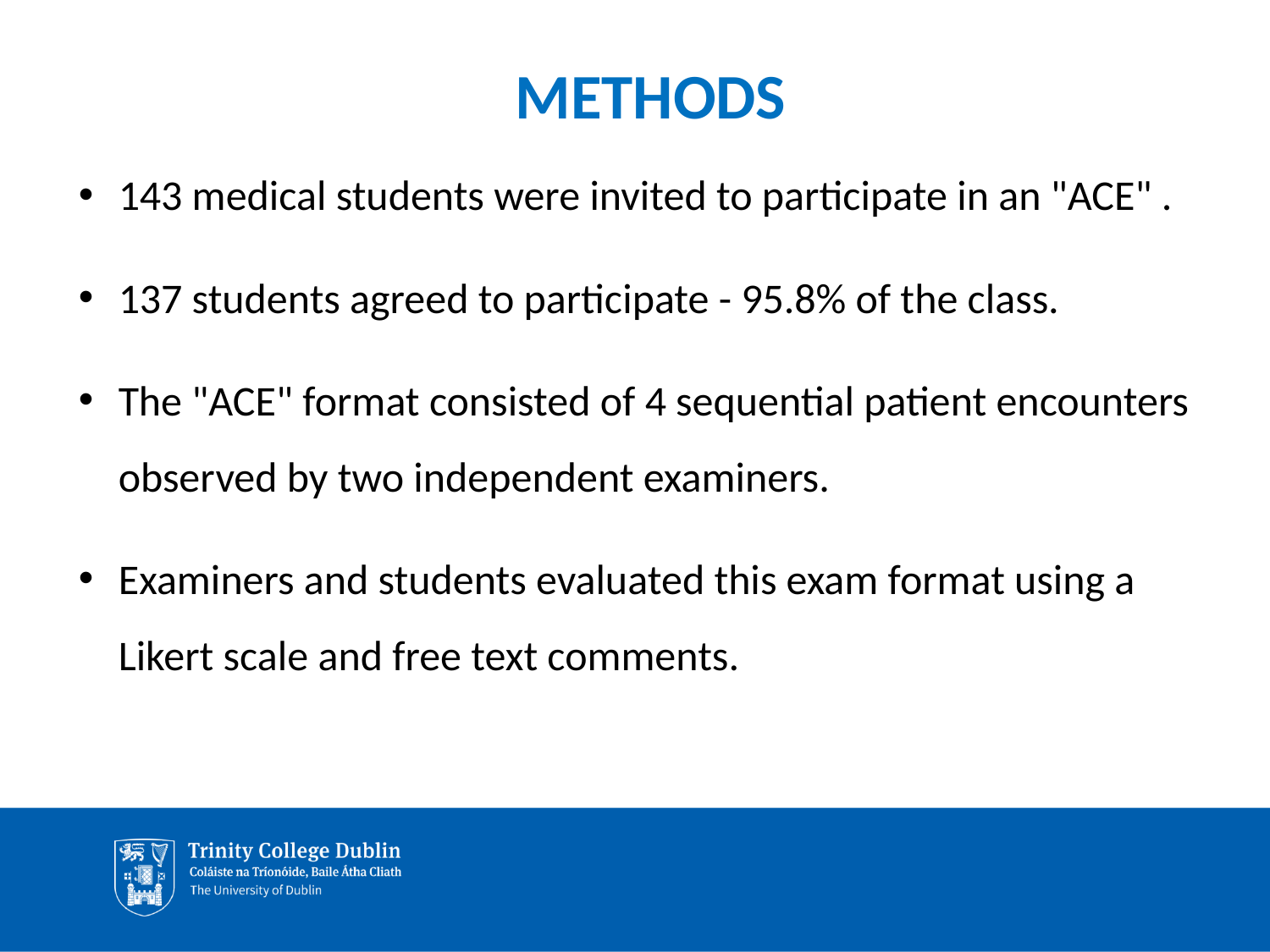

#

METHODS

143 medical students were invited to participate in an "ACE" .
137 students agreed to participate - 95.8% of the class.
The "ACE" format consisted of 4 sequential patient encounters observed by two independent examiners.
Examiners and students evaluated this exam format using a Likert scale and free text comments.